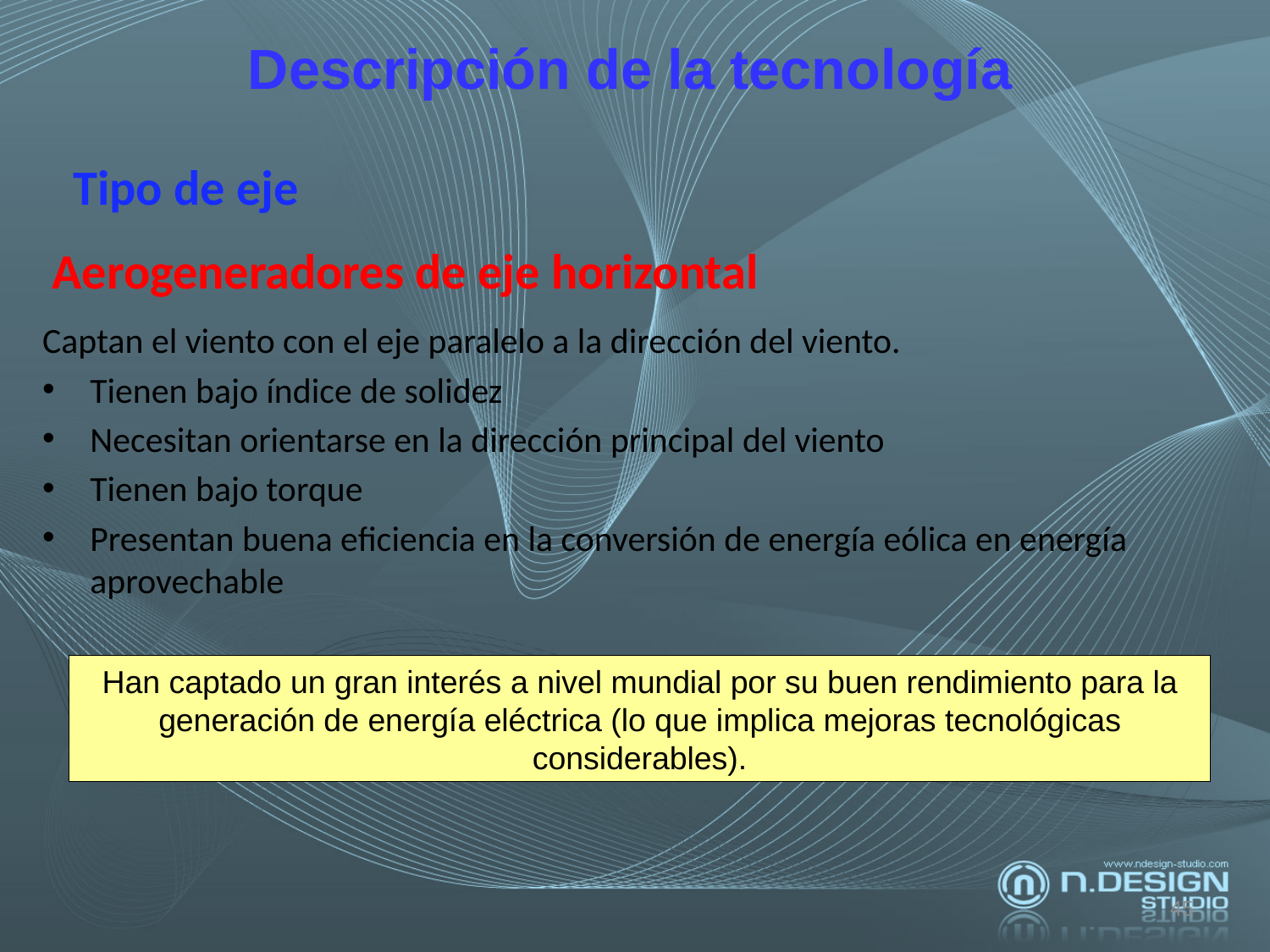

Descripción de la tecnología
Tipo de eje
# Aerogeneradores de eje horizontal
Captan el viento con el eje paralelo a la dirección del viento.
Tienen bajo índice de solidez
Necesitan orientarse en la dirección principal del viento
Tienen bajo torque
Presentan buena eficiencia en la conversión de energía eólica en energía aprovechable
Han captado un gran interés a nivel mundial por su buen rendimiento para la generación de energía eléctrica (lo que implica mejoras tecnológicas considerables).
45